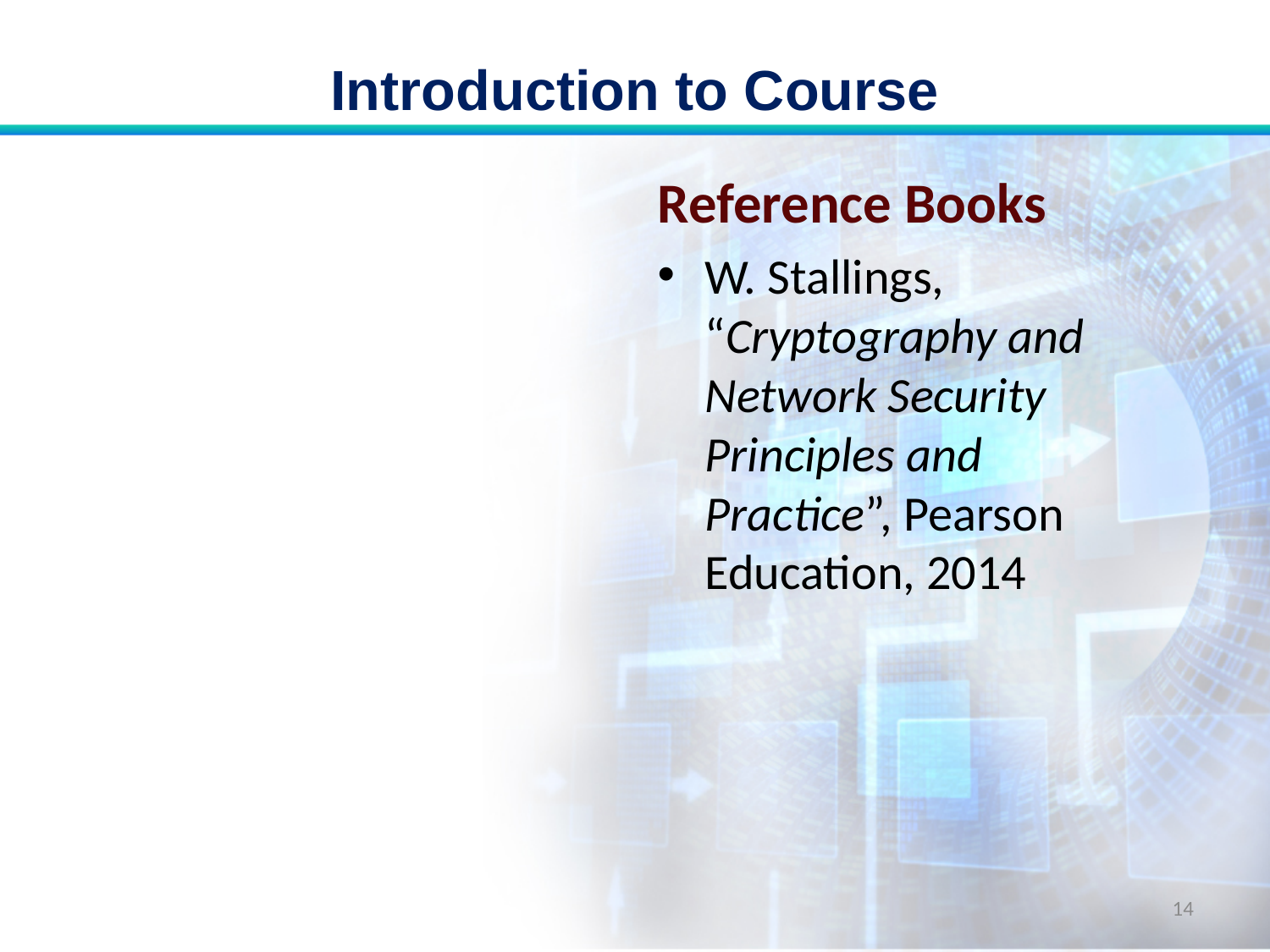

# Introduction to Course
Reference Books
W. Stallings, “Cryptography and Network Security Principles and Practice”, Pearson Education, 2014

14